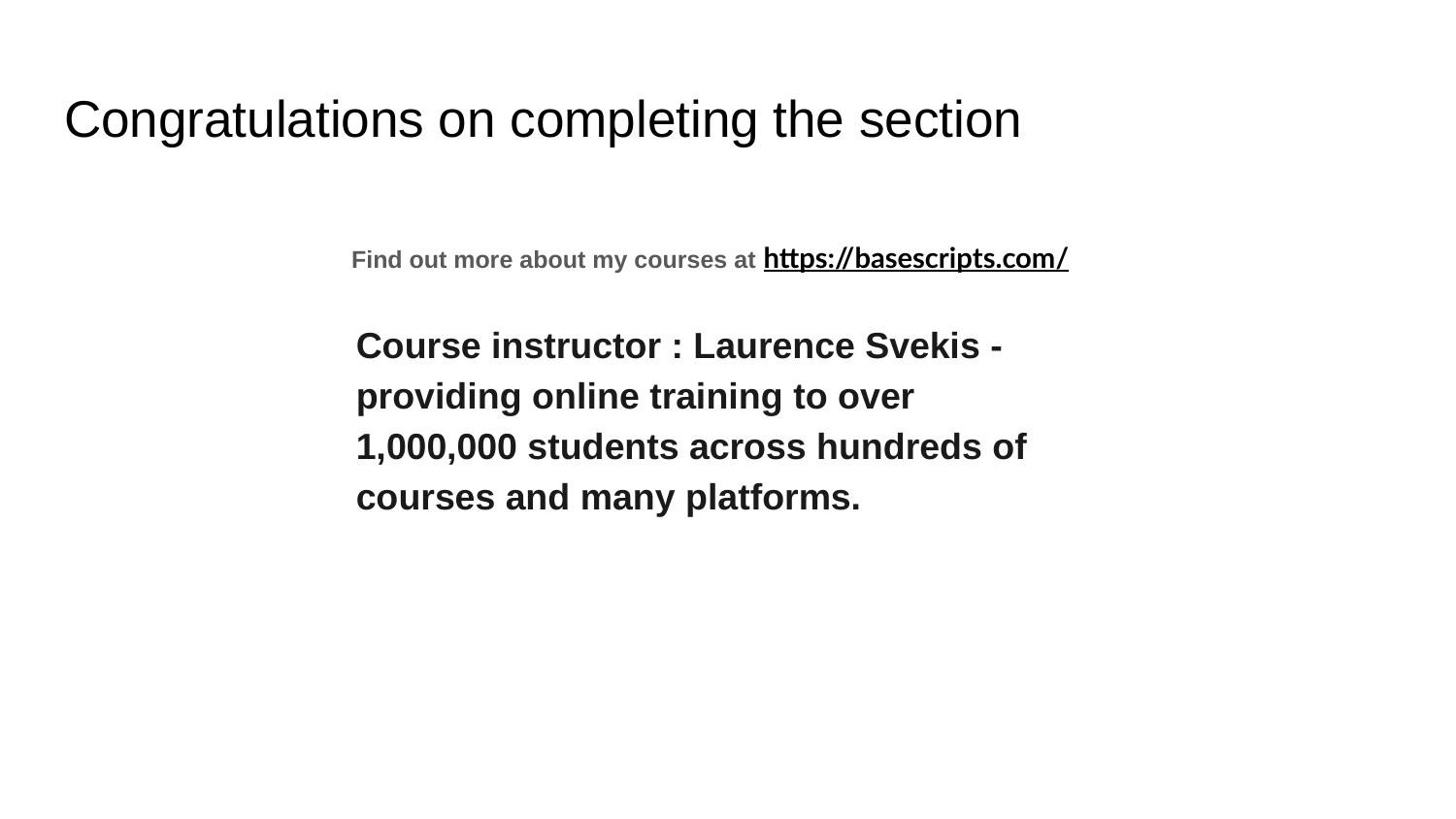

# Congratulations on completing the section
Find out more about my courses at https://basescripts.com/

Course instructor : Laurence Svekis - providing online training to over 1,000,000 students across hundreds of courses and many platforms.